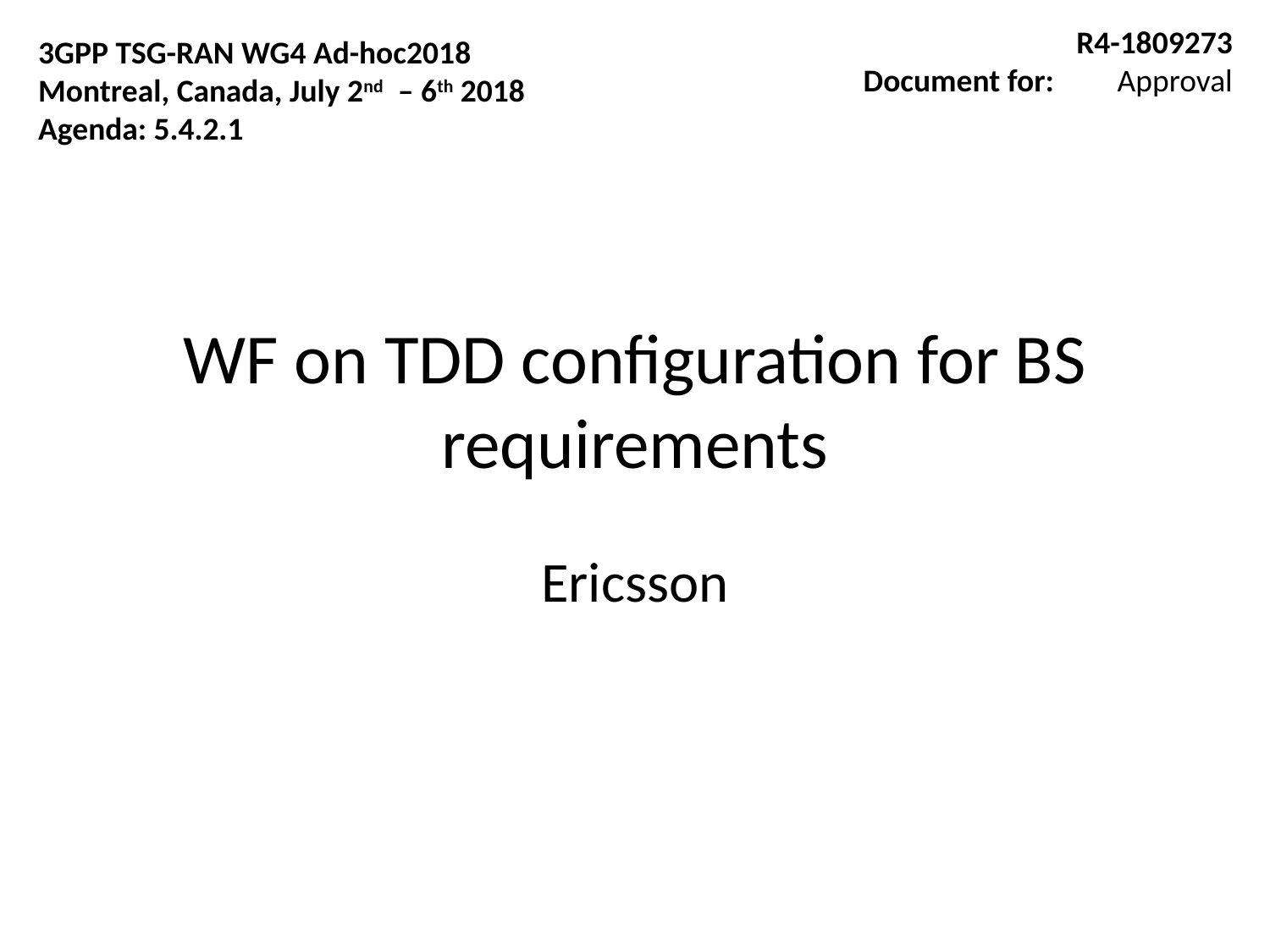

R4-1809273
Document for:	Approval
3GPP TSG-RAN WG4 Ad-hoc2018
Montreal, Canada, July 2nd  – 6th 2018
Agenda: 5.4.2.1
# WF on TDD configuration for BS requirements
Ericsson